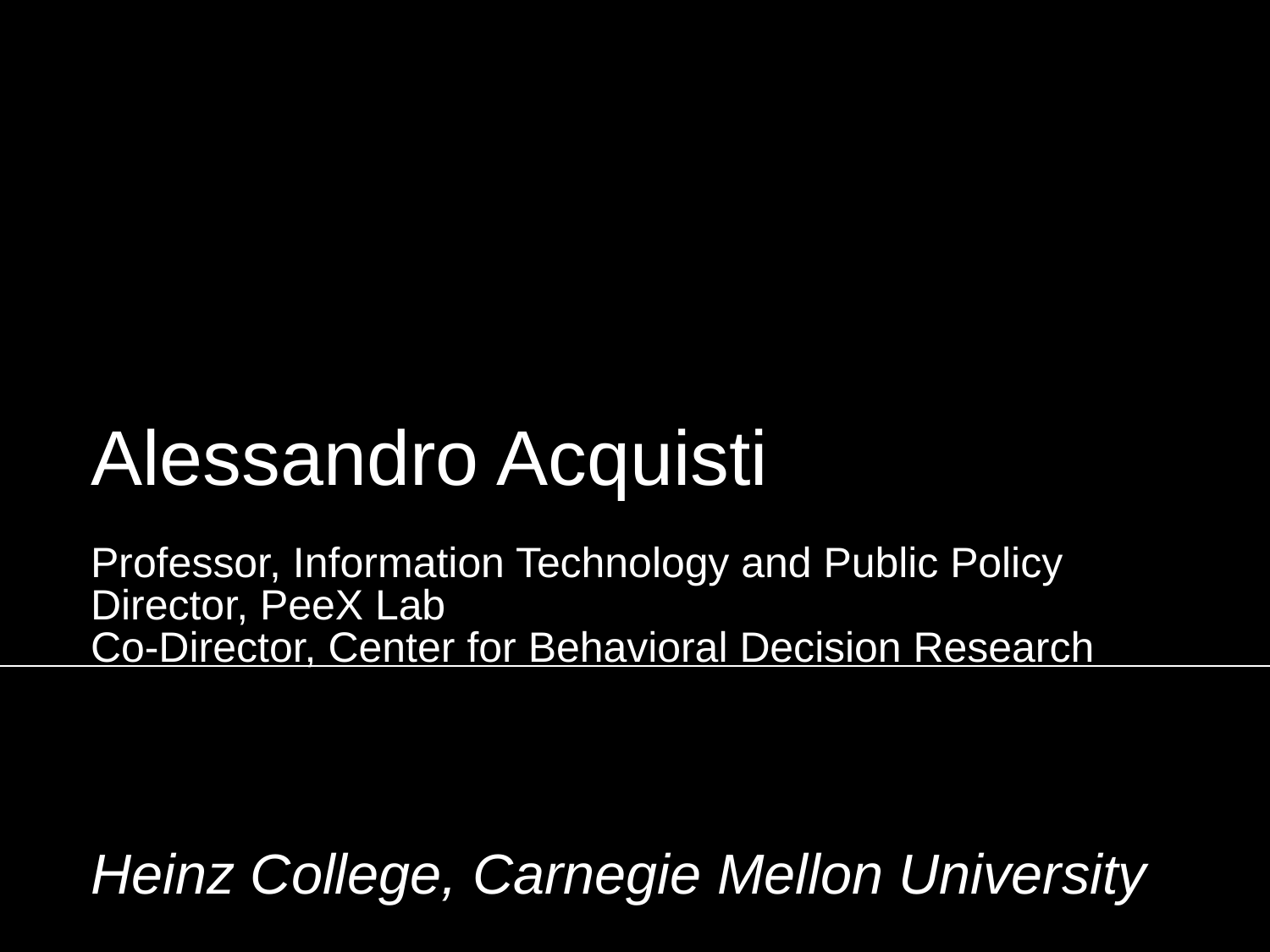

Alessandro Acquisti
Professor, Information Technology and Public Policy
Director, PeeX Lab
Co-Director, Center for Behavioral Decision Research

Heinz College, Carnegie Mellon University